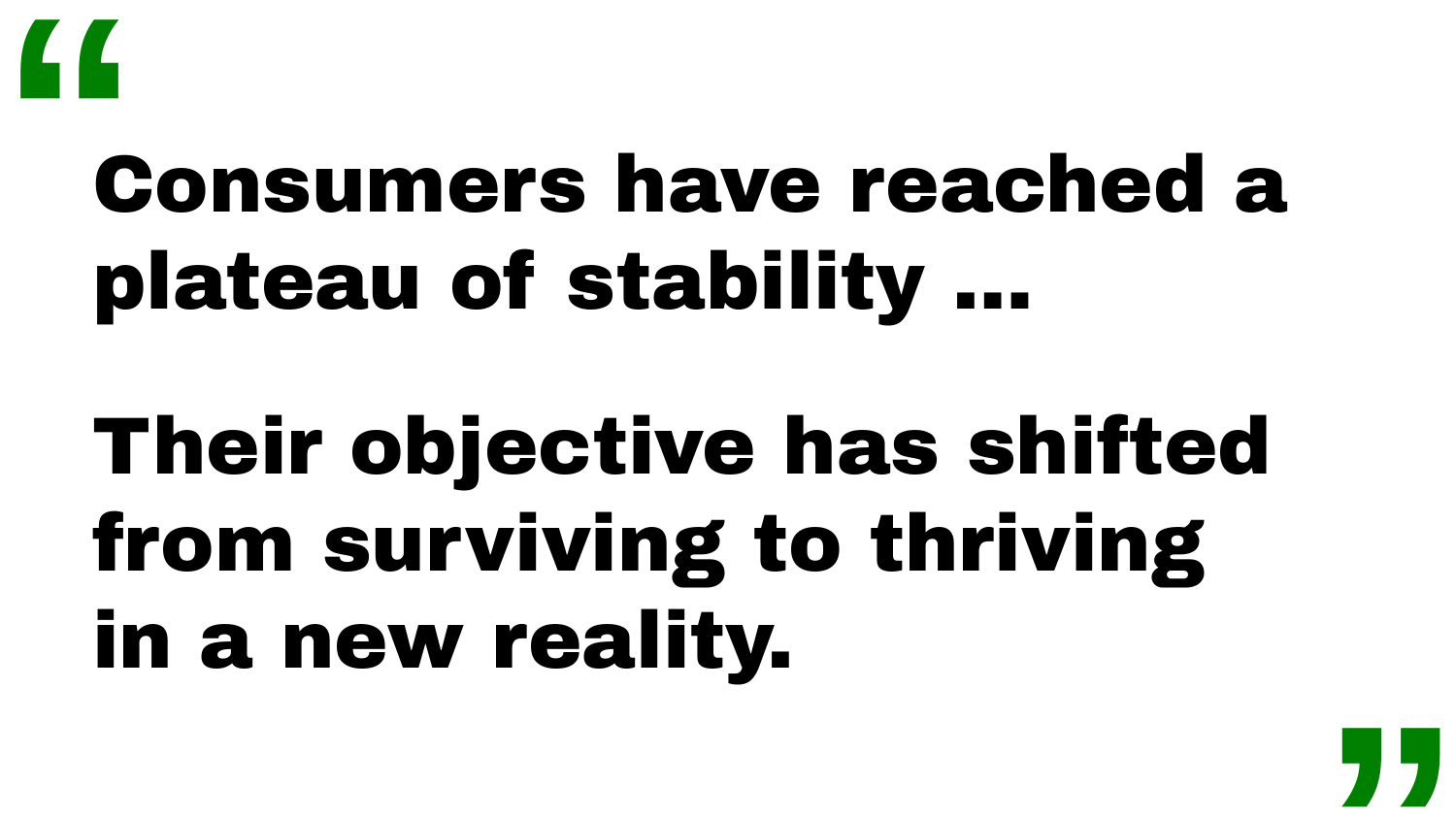

“
Consumers have reached a plateau of stability …
Their objective has shifted
from surviving to thriving
in a new reality.
”